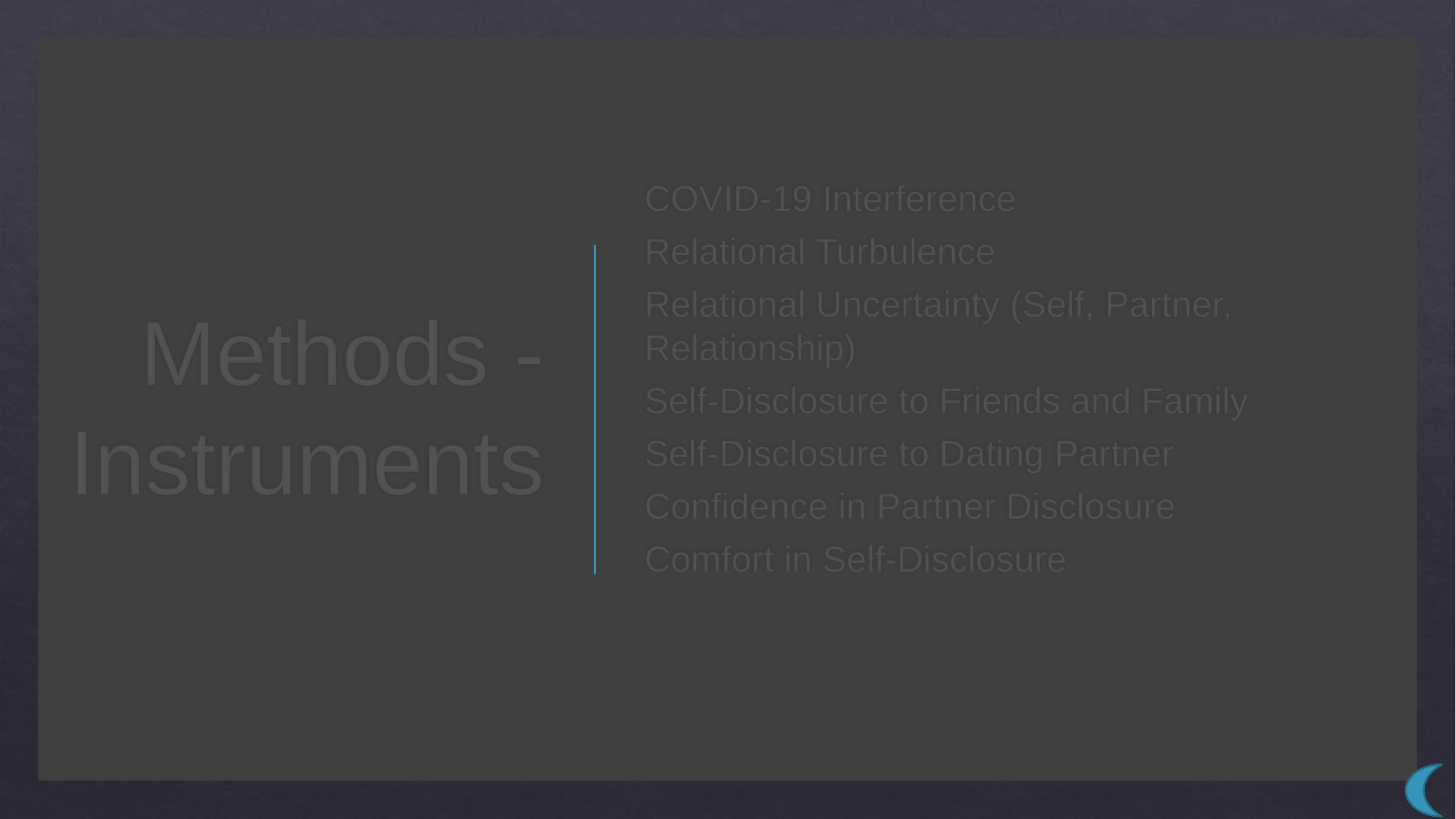

# Methods - Instruments
COVID-19 Interference
Relational Turbulence
Relational Uncertainty (Self, Partner, Relationship)
Self-Disclosure to Friends and Family
Self-Disclosure to Dating Partner
Confidence in Partner Disclosure
Comfort in Self-Disclosure